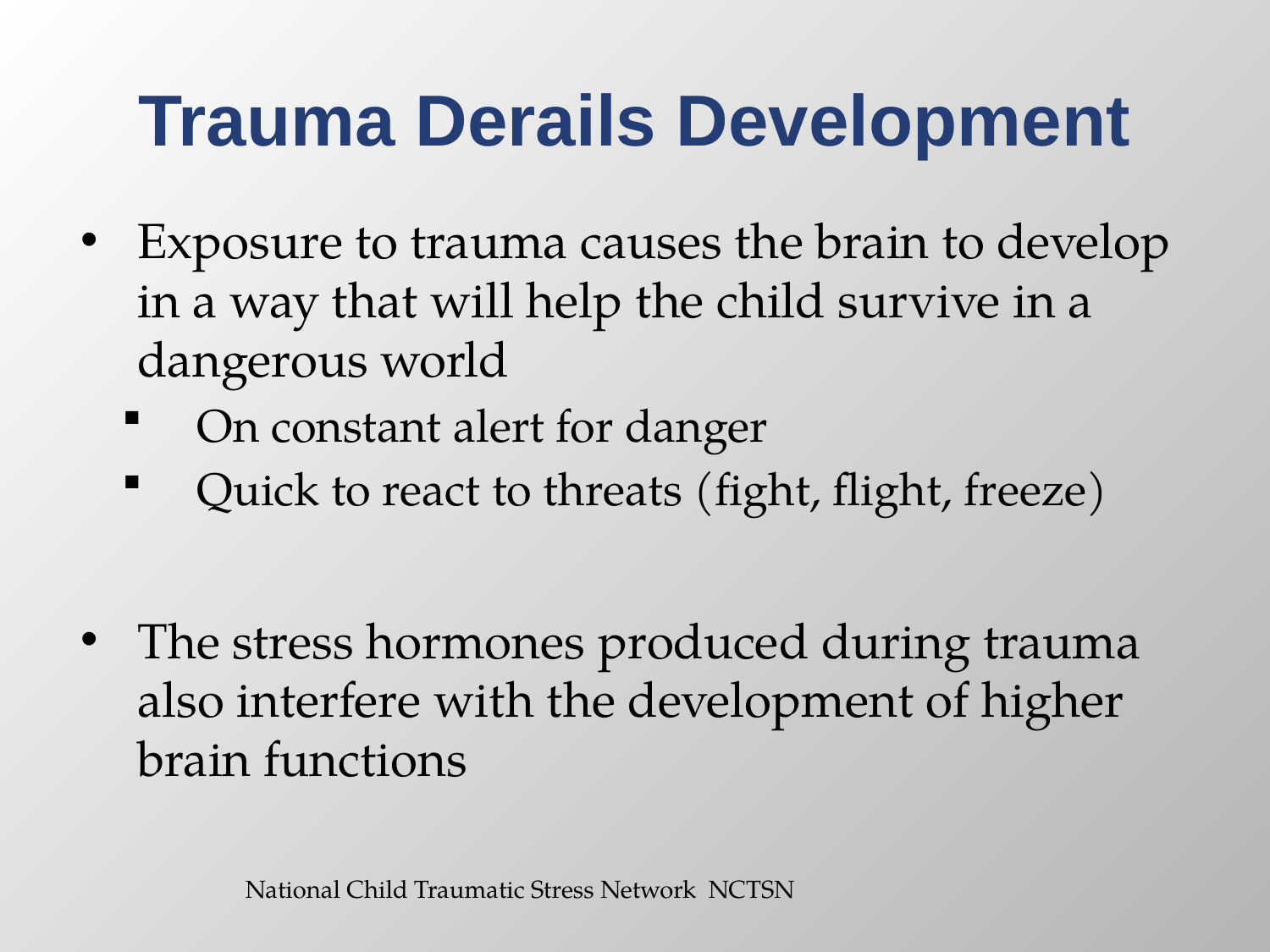

# Trauma Derails Development
Exposure to trauma causes the brain to develop in a way that will help the child survive in a dangerous world
 On constant alert for danger
 Quick to react to threats (fight, flight, freeze)

The stress hormones produced during trauma also interfere with the development of higher brain functions
National Child Traumatic Stress Network  NCTSN